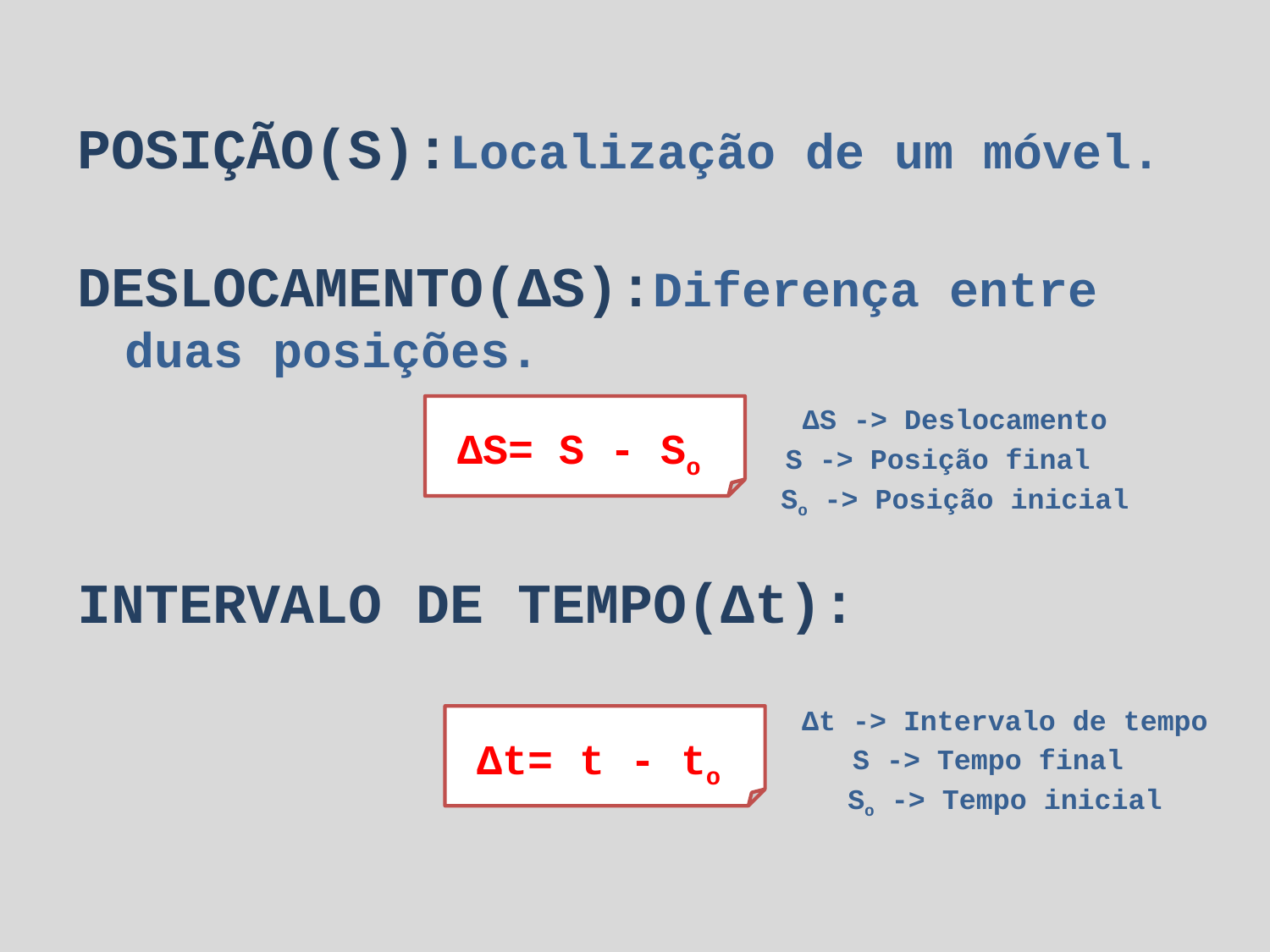

POSIÇÃO(S):Localização de um móvel.

DESLOCAMENTO(ΔS):Diferença entre duas posições.

INTERVALO DE TEMPO(Δt):

ΔS -> Deslocamento
S -> Posição final
So -> Posição inicial

ΔS= S - So
Δt -> Intervalo de tempo
S -> Tempo final
So -> Tempo inicial

Δt= t - to